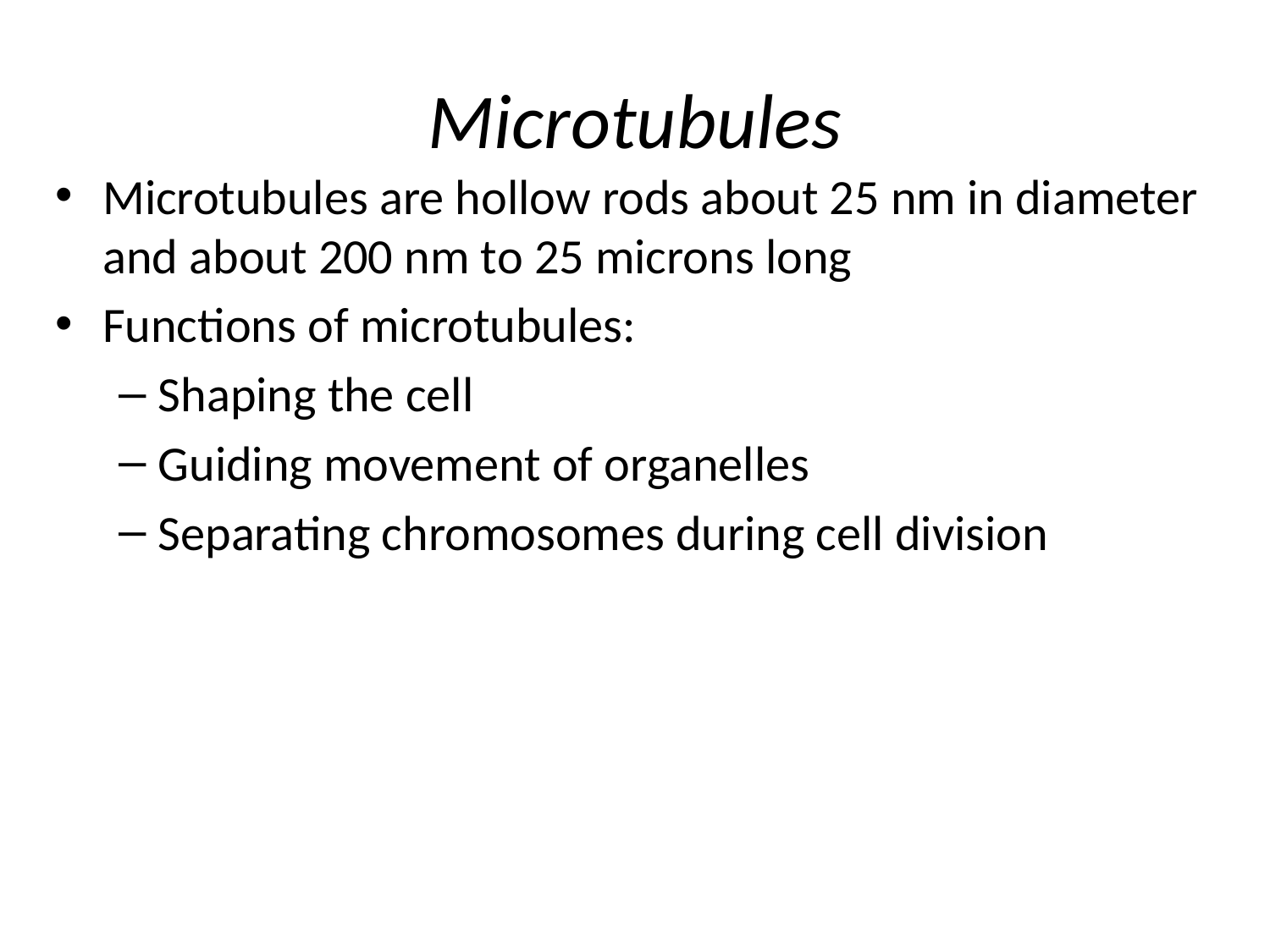

# Microtubules
Microtubules are hollow rods about 25 nm in diameter and about 200 nm to 25 microns long
Functions of microtubules:
Shaping the cell
Guiding movement of organelles
Separating chromosomes during cell division